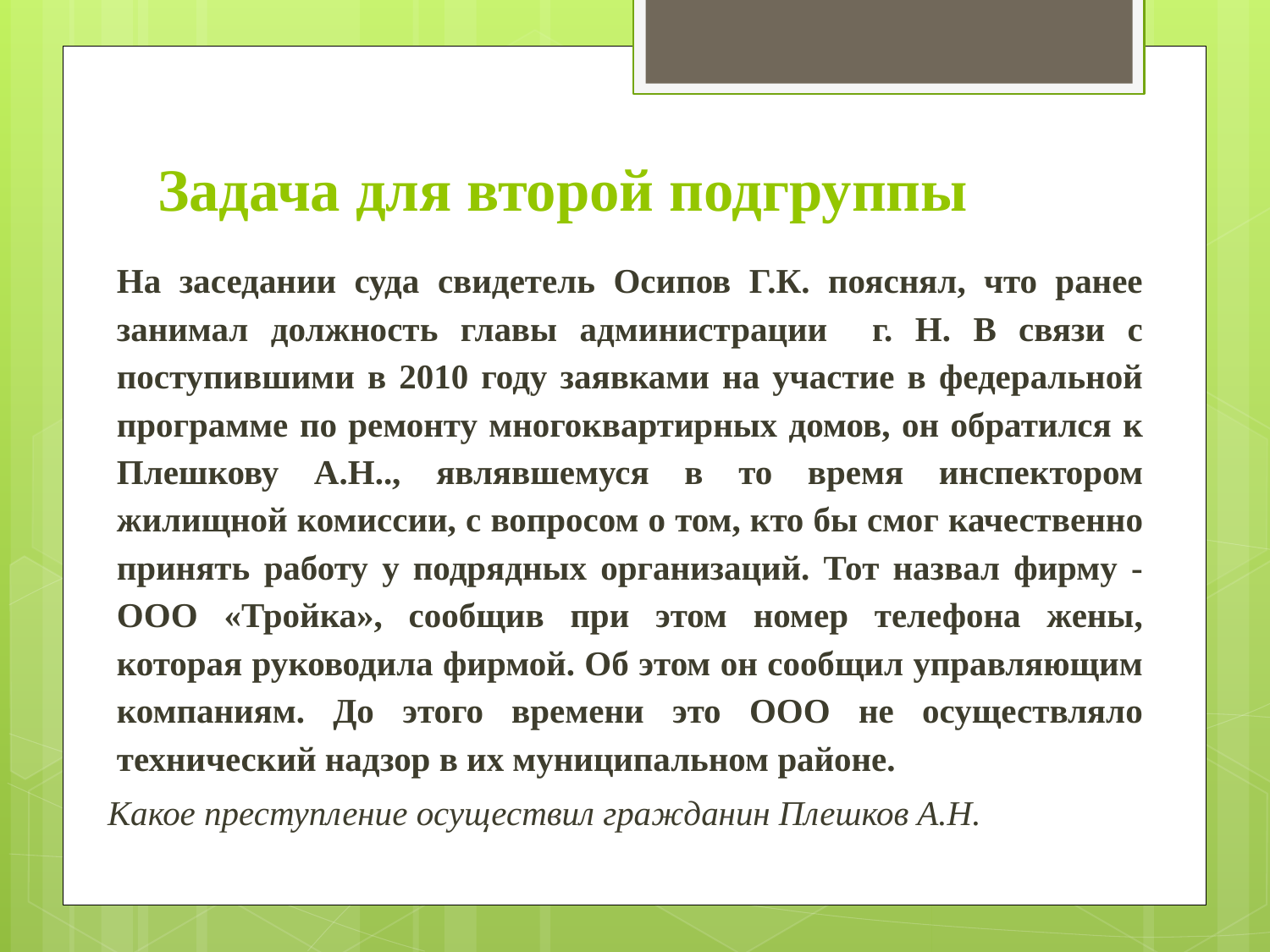

# Задача для второй подгруппы
На заседании суда свидетель Осипов Г.К. пояснял, что ранее занимал должность главы администрации  г. Н. В связи с поступившими в 2010 году заявками на участие в федеральной программе по ремонту многоквартирных домов, он обратился к Плешкову А.Н.., являвшемуся в то время инспектором жилищной комиссии, с вопросом о том, кто бы смог качественно принять работу у подрядных организаций. Тот назвал фирму - ООО «Тройка», сообщив при этом номер телефона жены, которая руководила фирмой. Об этом он сообщил управляющим компаниям. До этого времени это ООО не осуществляло технический надзор в их муниципальном районе.
Какое преступление осуществил гражданин Плешков А.Н.